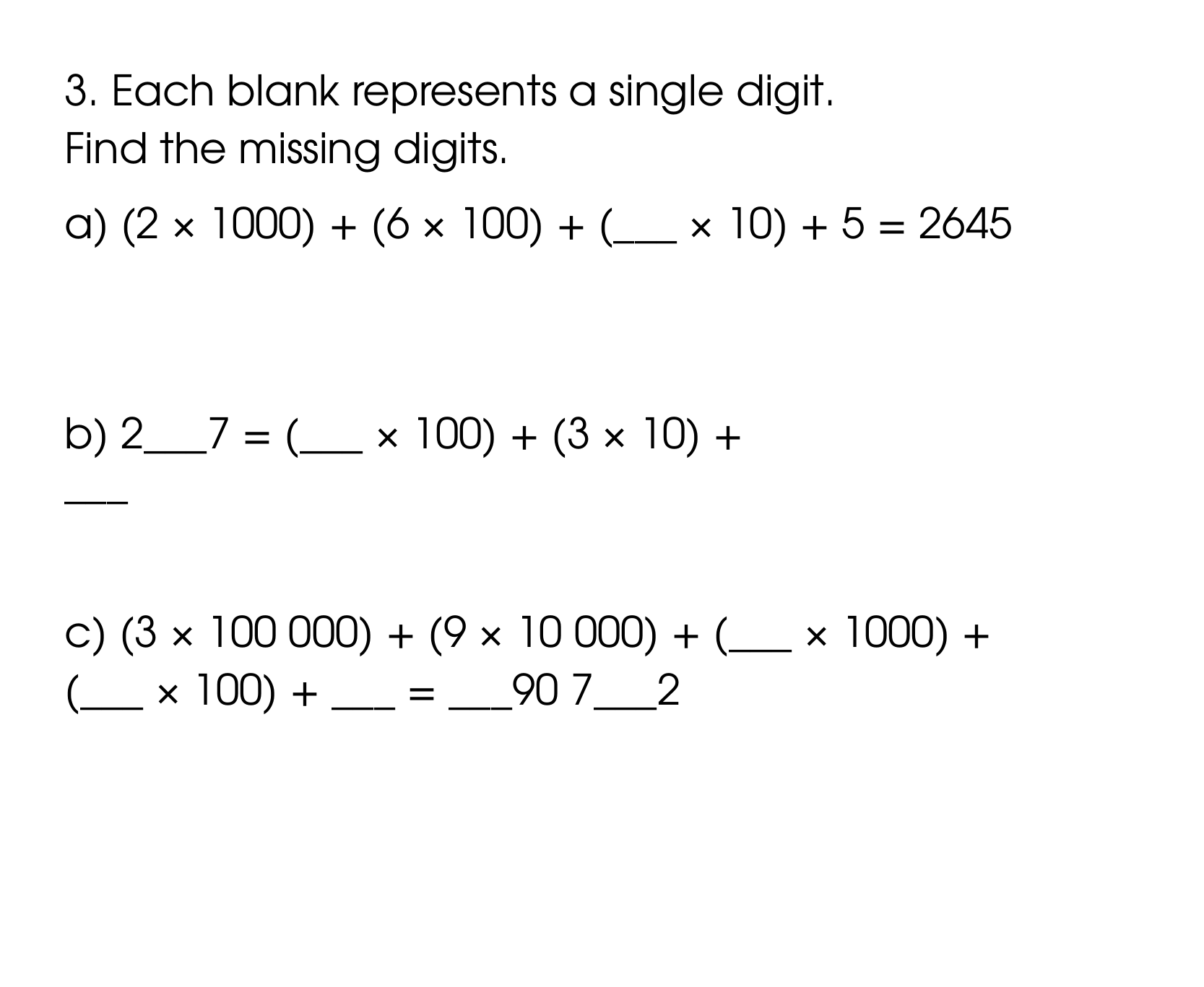

3. Each blank represents a single digit.          Find the missing digits.
a) (2 × 1000) + (6 × 100) + (___ × 10) + 5 = 2645
b) 2___7 = (___ × 100) + (3 × 10) + ___
c) (3 × 100 000) + (9 × 10 000) + (___ × 1000) + (___ × 100) + ___ = ___90 7___2